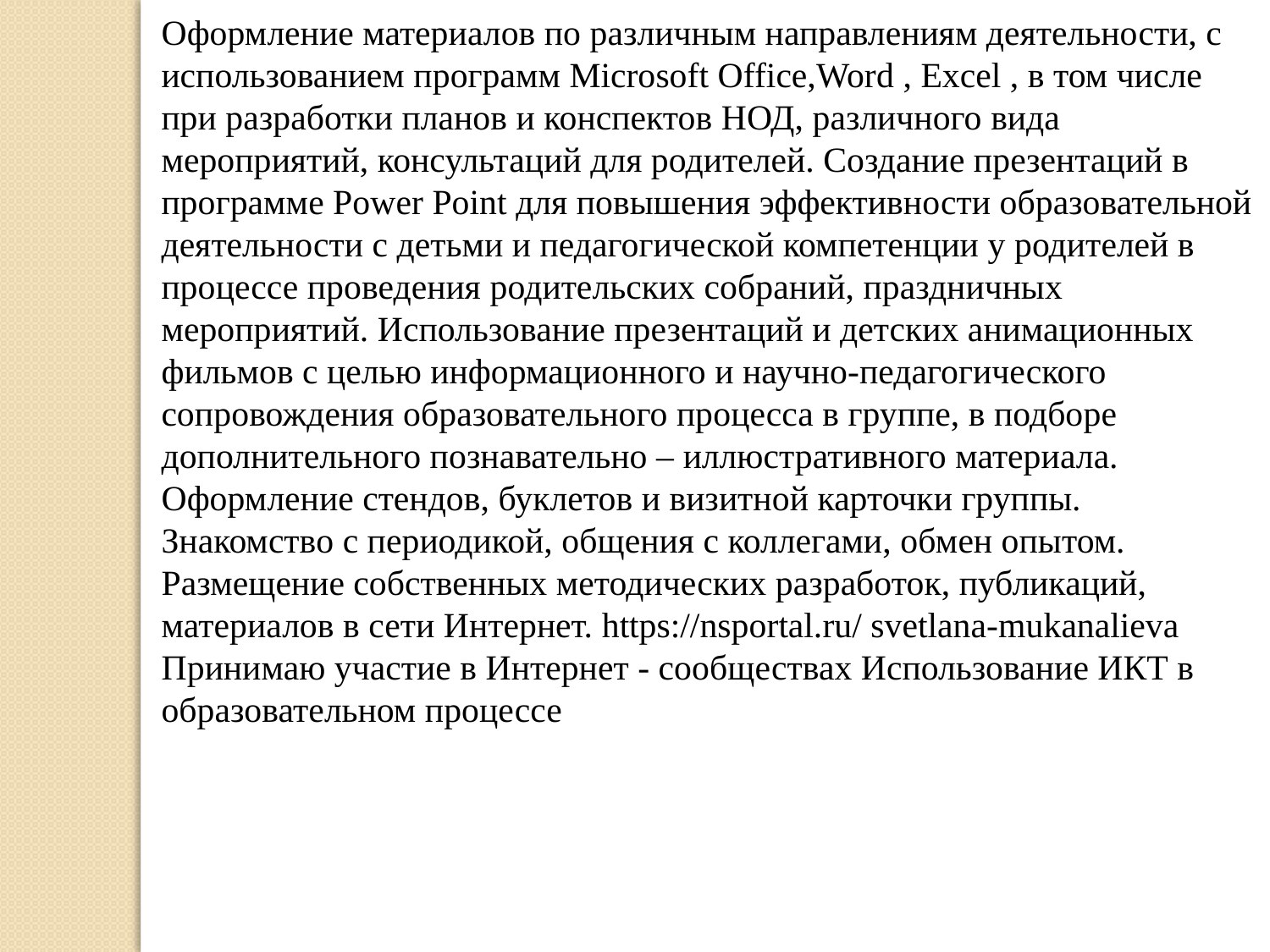

Оформление материалов по различным направлениям деятельности, с использованием программ Microsoft Office,Word , Excel , в том числе при разработки планов и конспектов НОД, различного вида мероприятий, консультаций для родителей. Создание презентаций в программе Power Point для повышения эффективности образовательной деятельности с детьми и педагогической компетенции у родителей в процессе проведения родительских собраний, праздничных мероприятий. Использование презентаций и детских анимационных фильмов с целью информационного и научно-педагогического сопровождения образовательного процесса в группе, в подборе дополнительного познавательно – иллюстративного материала. Оформление стендов, буклетов и визитной карточки группы. Знакомство с периодикой, общения с коллегами, обмен опытом. Размещение собственных методических разработок, публикаций, материалов в сети Интернет. https://nsportal.ru/ svetlana-mukanalieva Принимаю участие в Интернет - сообществах Использование ИКТ в образовательном процессе